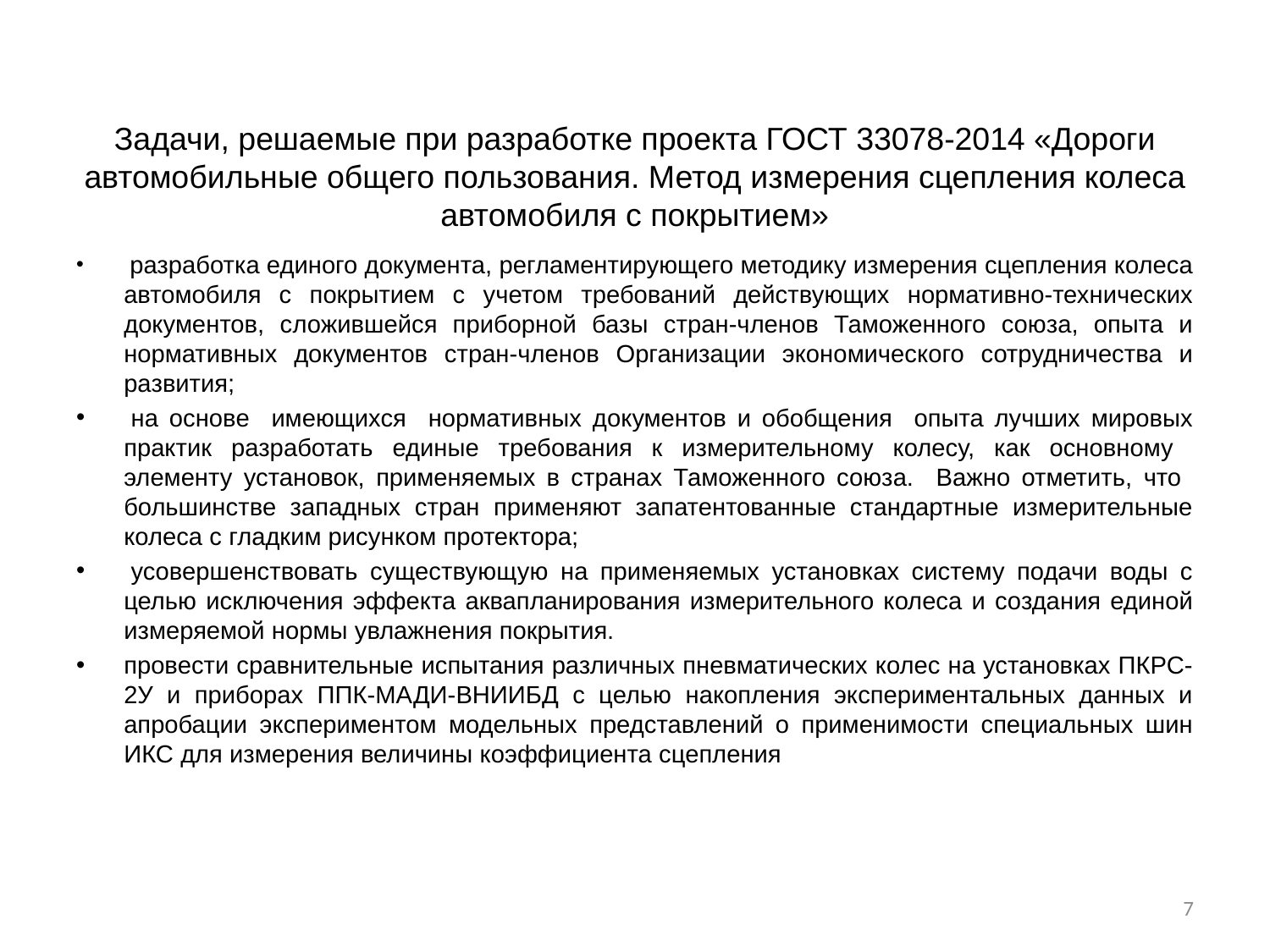

# Задачи, решаемые при разработке проекта ГОСТ 33078-2014 «Дороги автомобильные общего пользования. Метод измерения сцепления колеса автомобиля с покрытием»
 разработка единого документа, регламентирующего методику измерения сцепления колеса автомобиля с покрытием с учетом требований действующих нормативно-технических документов, сложившейся приборной базы стран-членов Таможенного союза, опыта и нормативных документов стран-членов Организации экономического сотрудничества и развития;
 на основе  имеющихся  нормативных документов и обобщения  опыта лучших мировых практик разработать единые требования к измерительному колесу, как основному  элементу установок, применяемых в странах Таможенного союза.  Важно отметить, что  большинстве западных стран применяют запатентованные стандартные измерительные колеса с гладким рисунком протектора;
 усовершенствовать существующую на применяемых установках систему подачи воды с целью исключения эффекта аквапланирования измерительного колеса и создания единой измеряемой нормы увлажнения покрытия.
провести сравнительные испытания различных пневматических колес на установках ПКРС-2У и приборах ППК-МАДИ-ВНИИБД с целью накопления экспериментальных данных и апробации экспериментом модельных представлений о применимости специальных шин ИКС для измерения величины коэффициента сцепления
7